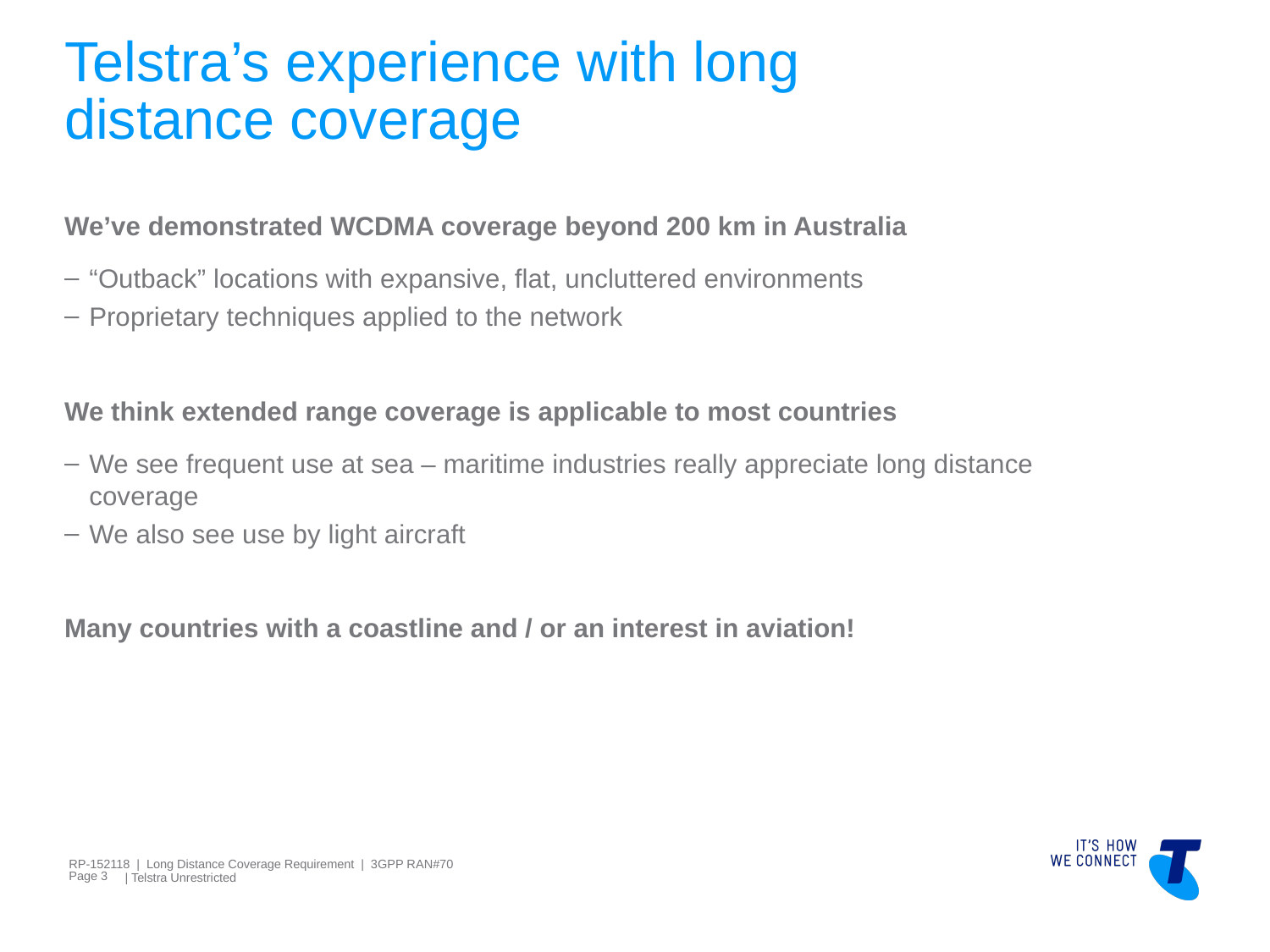

# Telstra’s experience with long distance coverage
We’ve demonstrated WCDMA coverage beyond 200 km in Australia
“Outback” locations with expansive, flat, uncluttered environments
Proprietary techniques applied to the network

We think extended range coverage is applicable to most countries
We see frequent use at sea – maritime industries really appreciate long distance coverage
We also see use by light aircraft

Many countries with a coastline and / or an interest in aviation!
RP-152118  |  Long Distance Coverage Requirement  |  3GPP RAN#70
Page 3